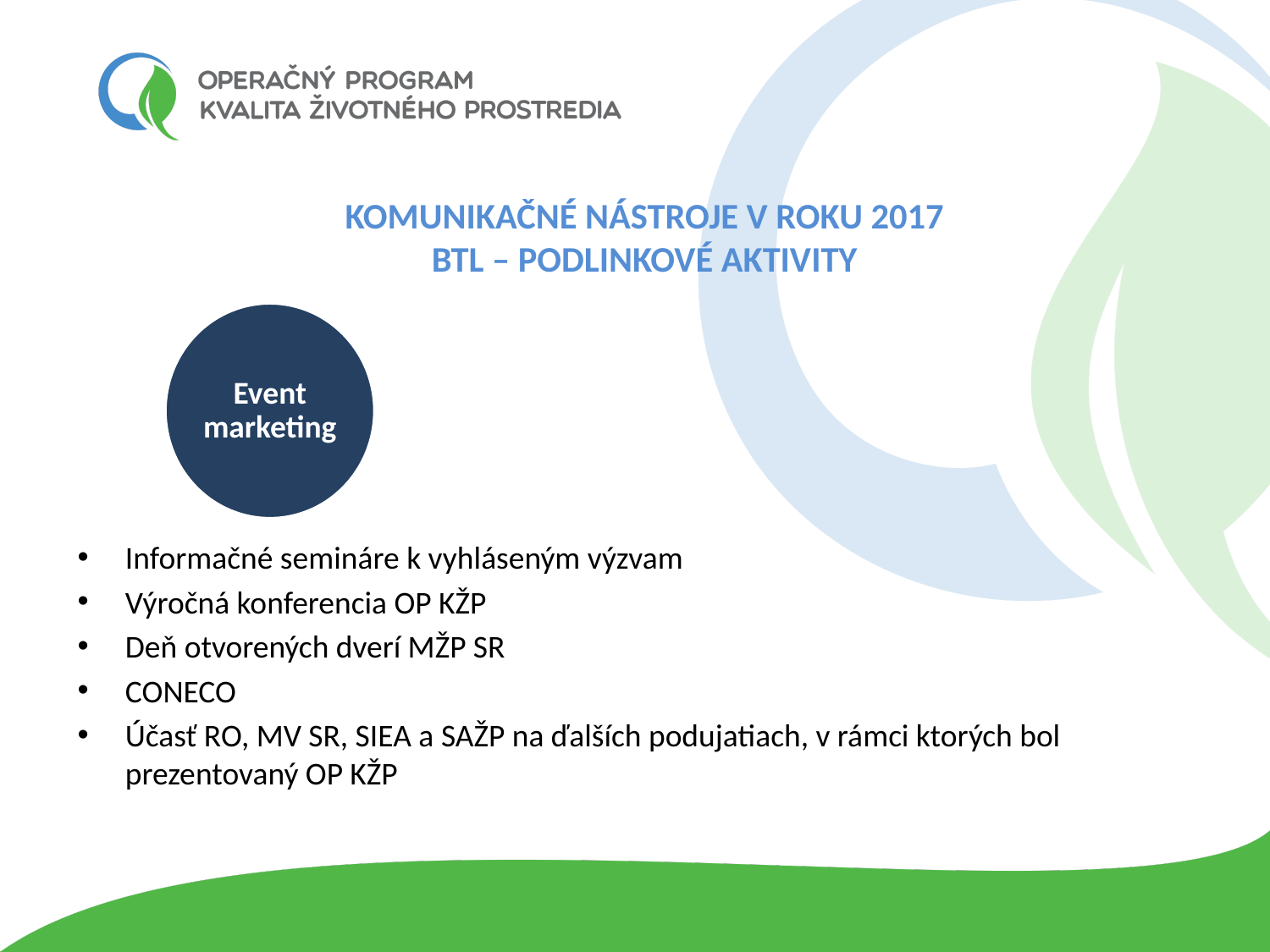

KOMUNIKAČNÉ NÁSTROJE V ROKU 2017
BTL – PODLINKOVÉ AKTIVITY

Informačné semináre k vyhláseným výzvam
Výročná konferencia OP KŽP
Deň otvorených dverí MŽP SR
CONECO
Účasť RO, MV SR, SIEA a SAŽP na ďalších podujatiach, v rámci ktorých bol prezentovaný OP KŽP

Event marketing